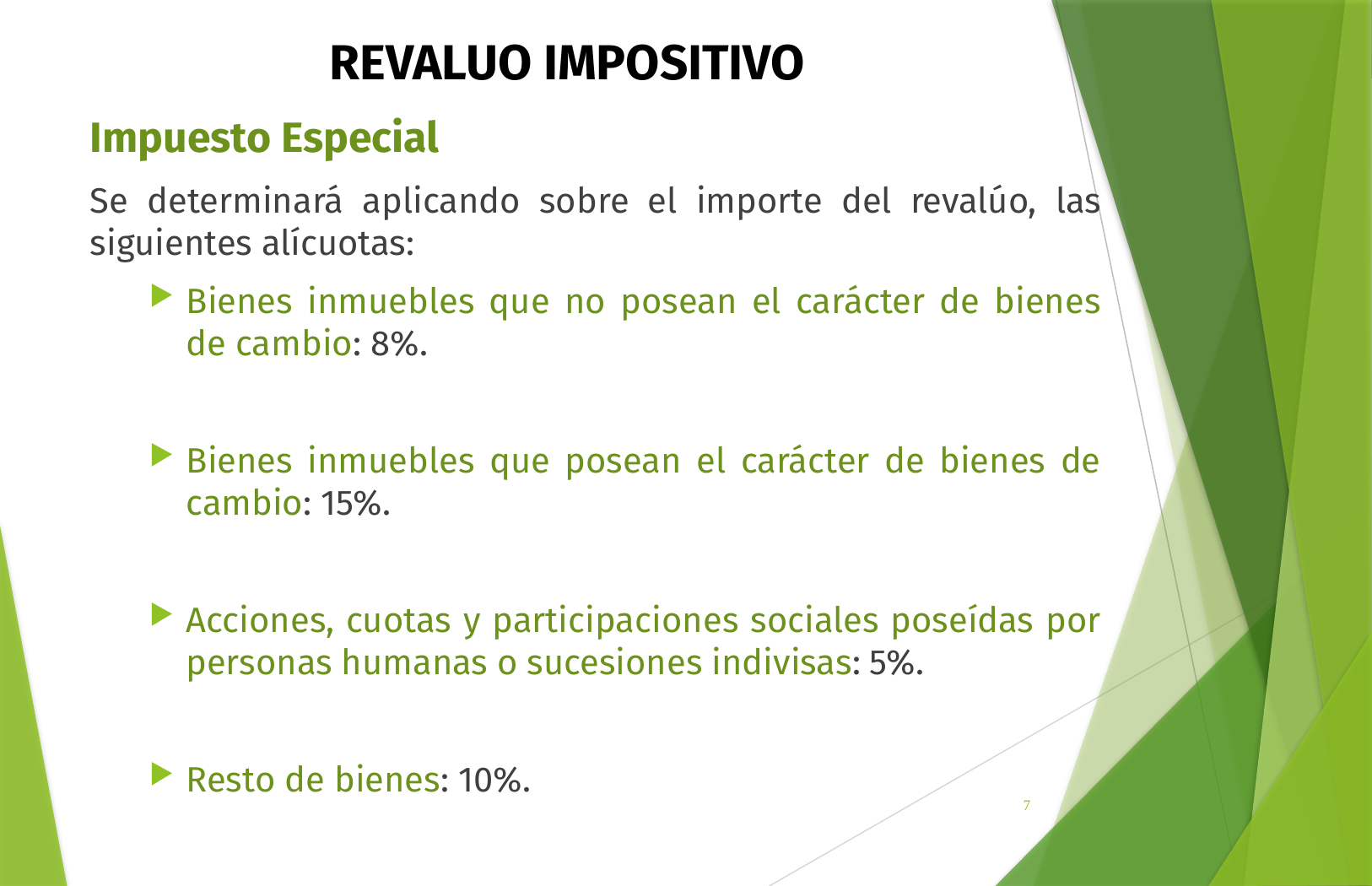

# REVALUO IMPOSITIVO
Impuesto Especial
Se determinará aplicando sobre el importe del revalúo, las siguientes alícuotas:
Bienes inmuebles que no posean el carácter de bienes de cambio: 8%.

Bienes inmuebles que posean el carácter de bienes de cambio: 15%.

Acciones, cuotas y participaciones sociales poseídas por personas humanas o sucesiones indivisas: 5%.

Resto de bienes: 10%.

7